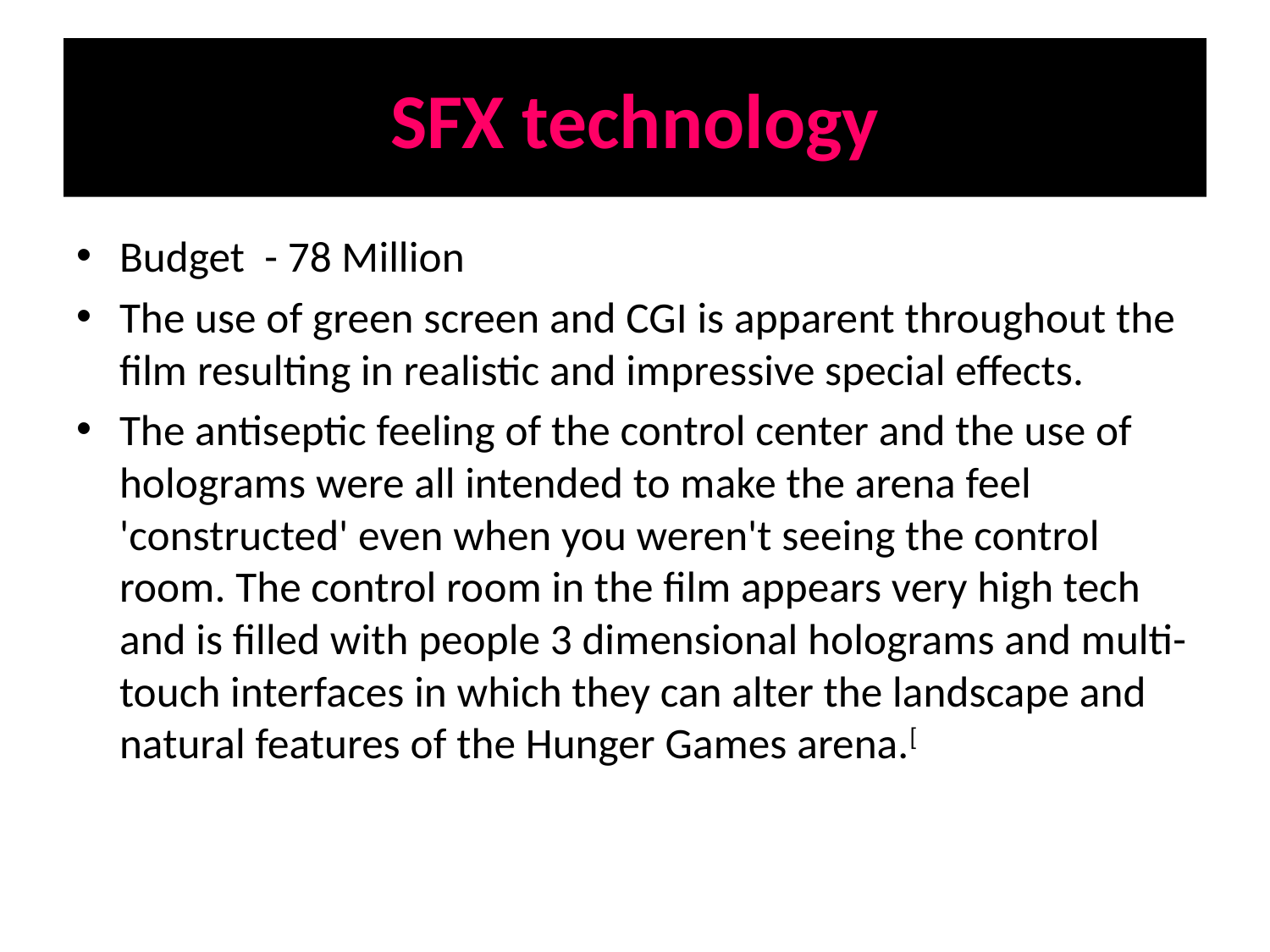

# SFX technology
Budget  - 78 Million
The use of green screen and CGI is apparent throughout the film resulting in realistic and impressive special effects.
The antiseptic feeling of the control center and the use of holograms were all intended to make the arena feel 'constructed' even when you weren't seeing the control room. The control room in the film appears very high tech and is filled with people 3 dimensional holograms and multi-touch interfaces in which they can alter the landscape and natural features of the Hunger Games arena.[